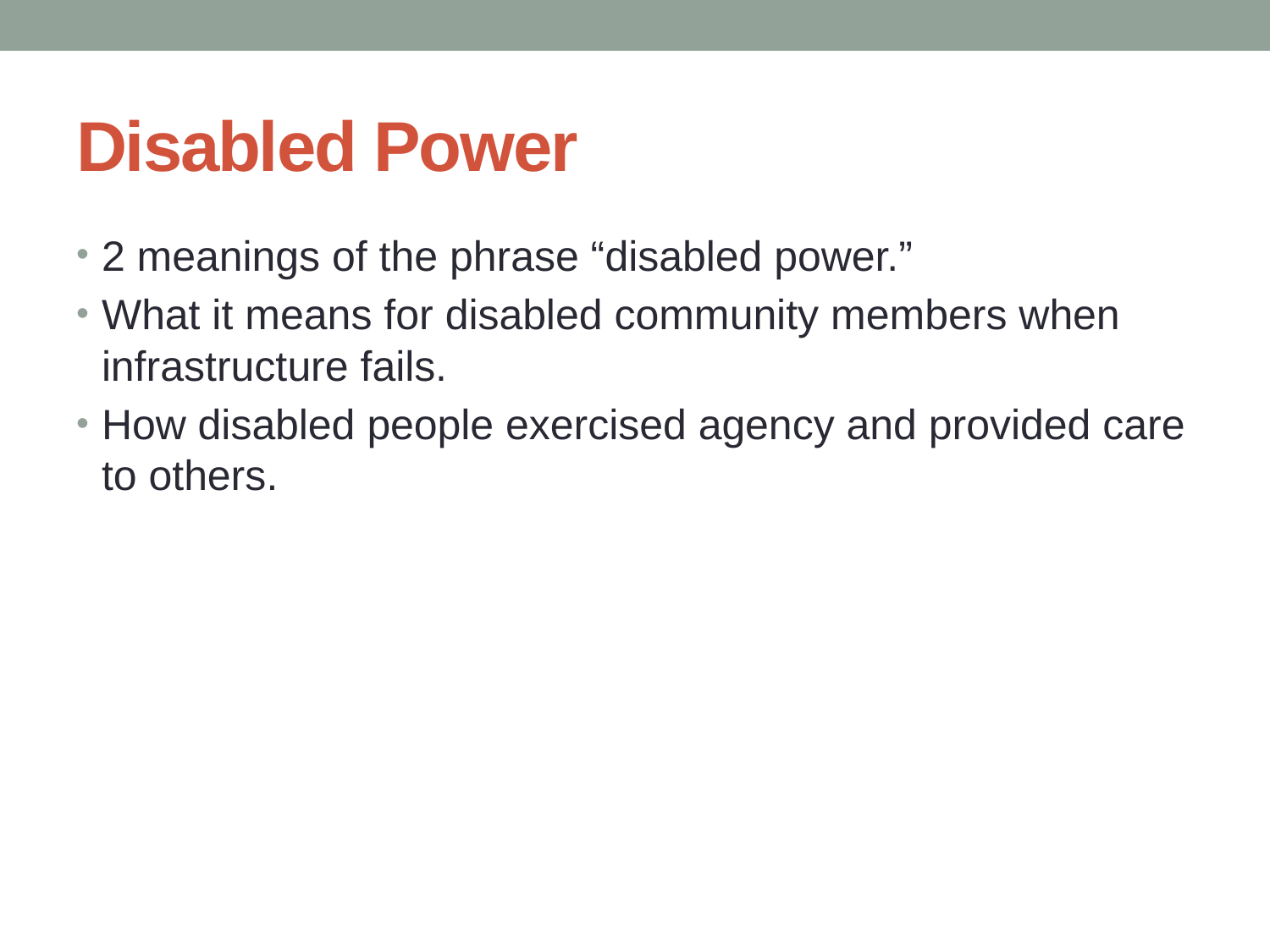

# Disabled Power
2 meanings of the phrase “disabled power.”
What it means for disabled community members when infrastructure fails.
How disabled people exercised agency and provided care to others.